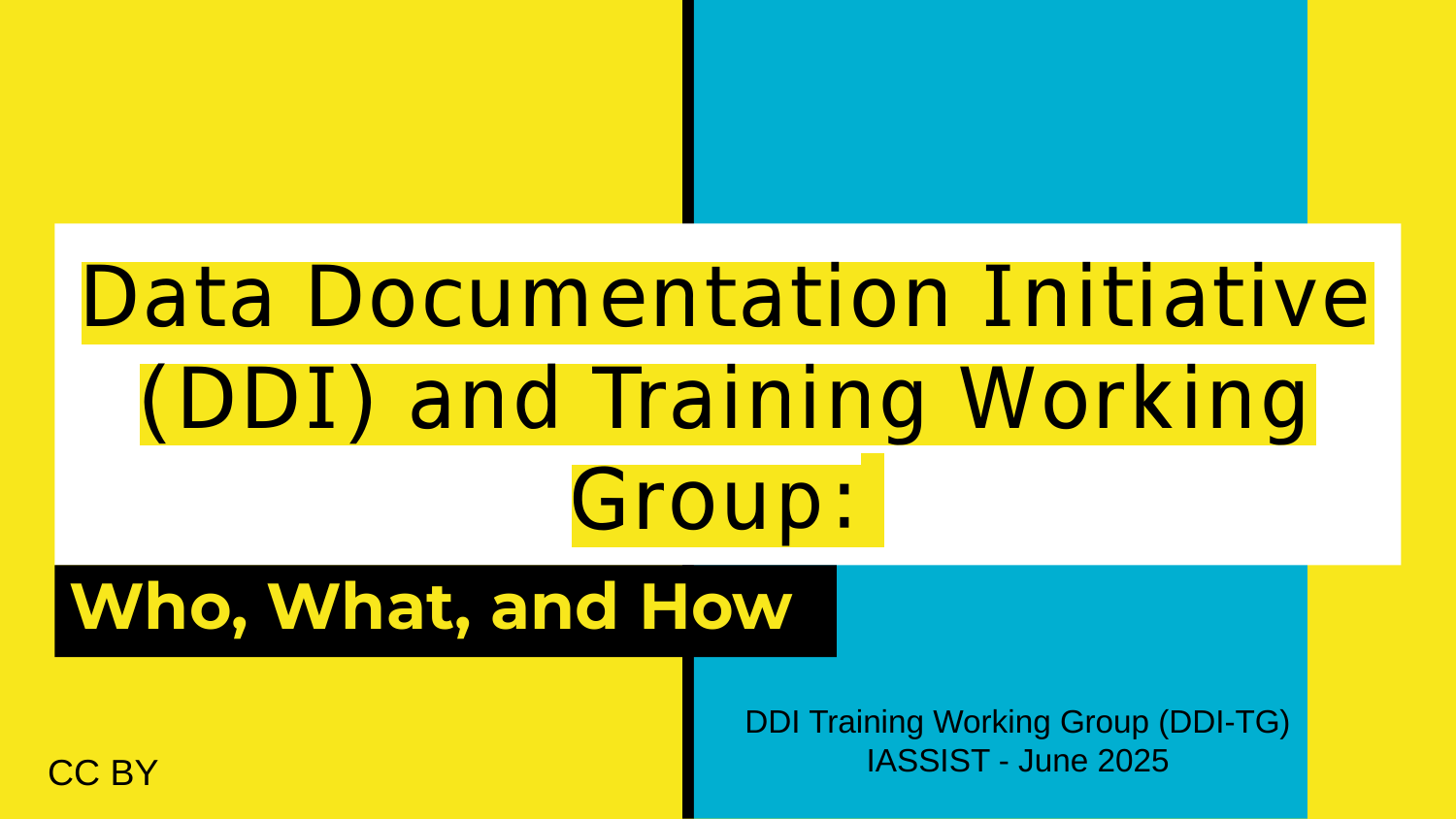

# Data Documentation Initiative (DDI) and Training Working Group:
Who, What, and How
DDI Training Working Group (DDI-TG)
IASSIST - June 2025
CC BY